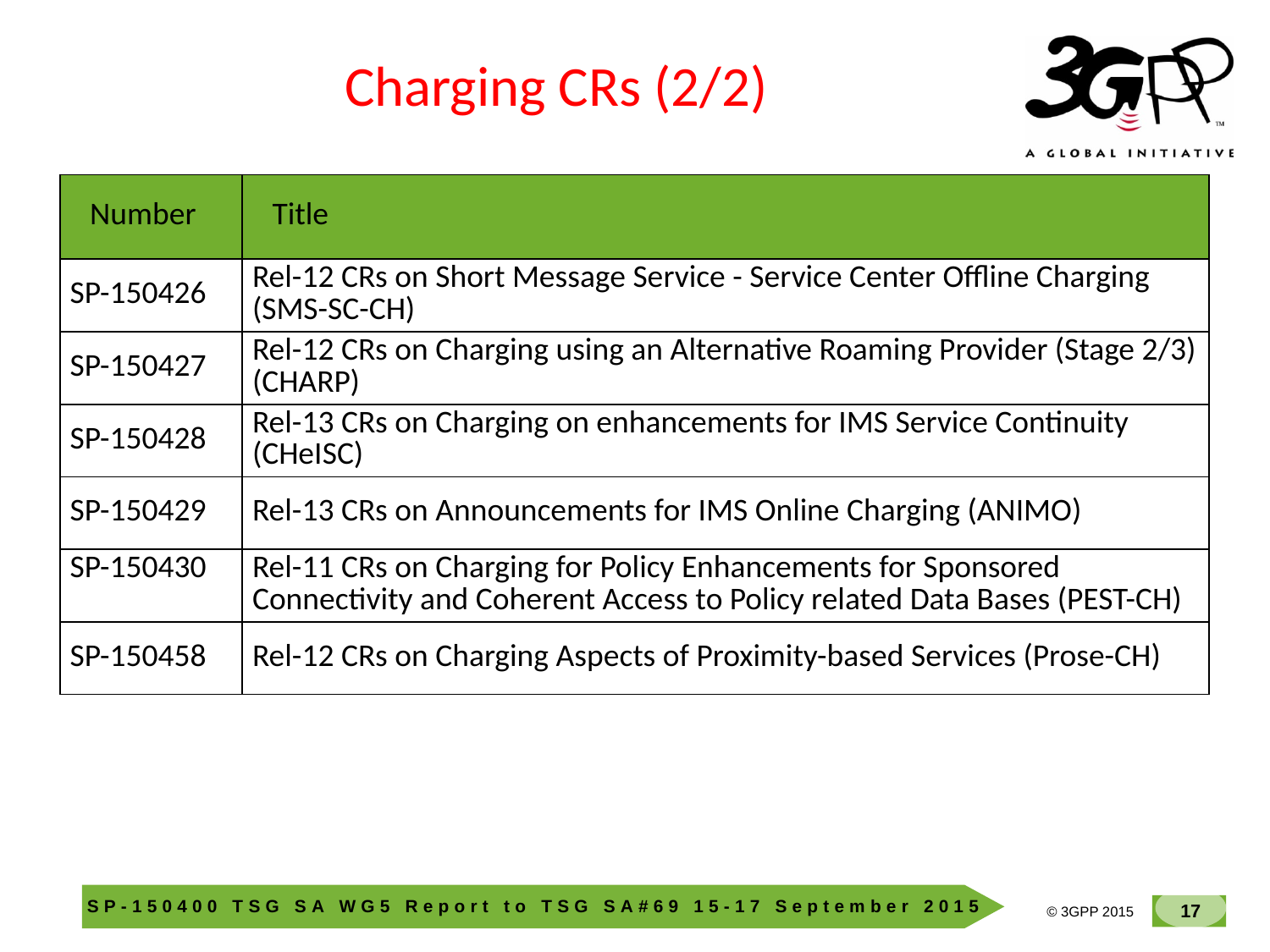

Charging CRs (2/2)
| Number | Title |
| --- | --- |
| SP-150426 | Rel-12 CRs on Short Message Service - Service Center Offline Charging (SMS-SC-CH) |
| SP-150427 | Rel-12 CRs on Charging using an Alternative Roaming Provider (Stage 2/3) (CHARP) |
| SP-150428 | Rel-13 CRs on Charging on enhancements for IMS Service Continuity (CHeISC) |
| SP-150429 | Rel-13 CRs on Announcements for IMS Online Charging (ANIMO) |
| SP-150430 | Rel-11 CRs on Charging for Policy Enhancements for Sponsored Connectivity and Coherent Access to Policy related Data Bases (PEST-CH) |
| SP-150458 | Rel-12 CRs on Charging Aspects of Proximity-based Services (Prose-CH) |